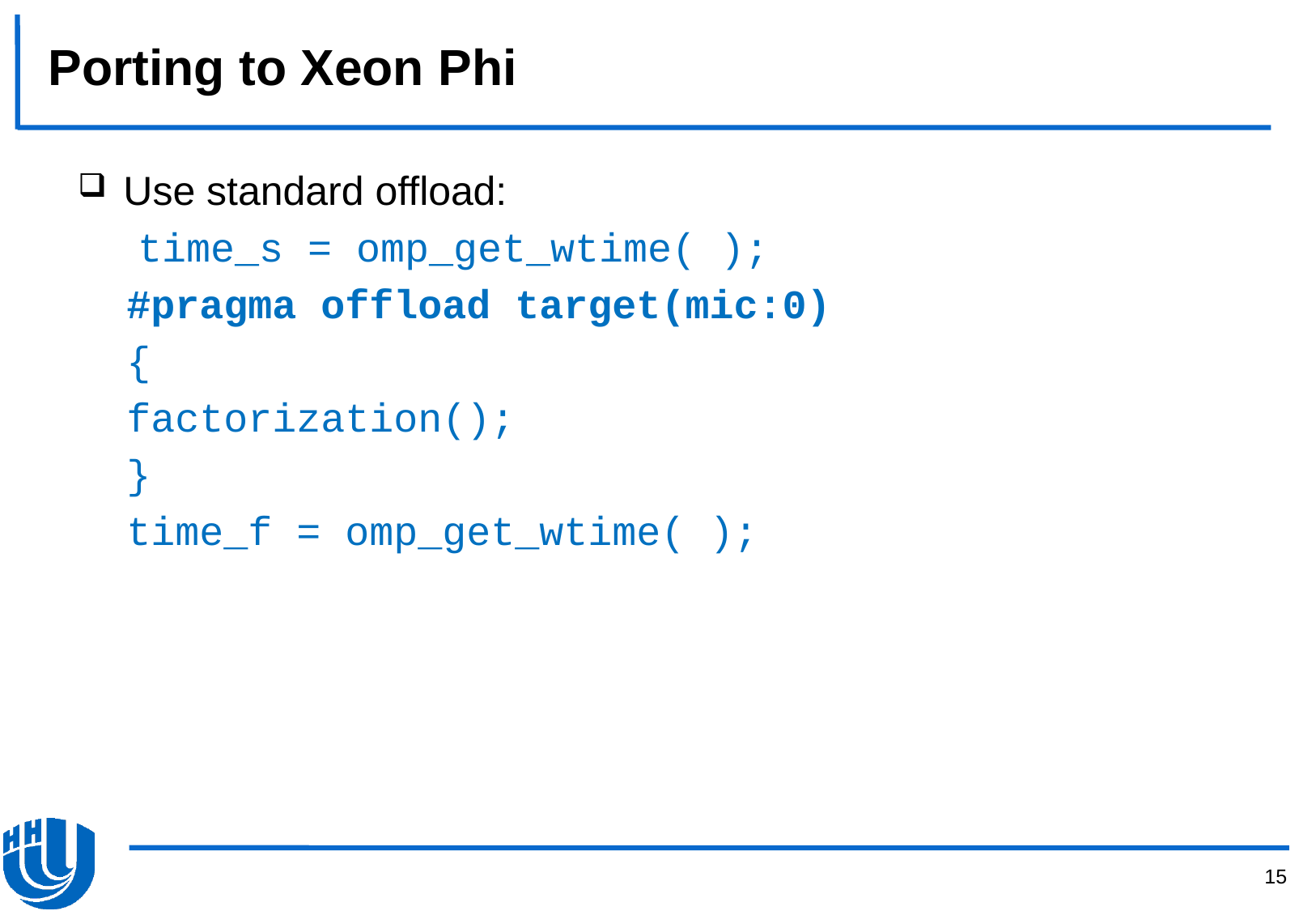

# Porting to Xeon Phi
Use standard offload:
   time_s = omp_get_wtime( );
  #pragma offload target(mic:0)
  {
  factorization();
  }
  time_f = omp_get_wtime( );